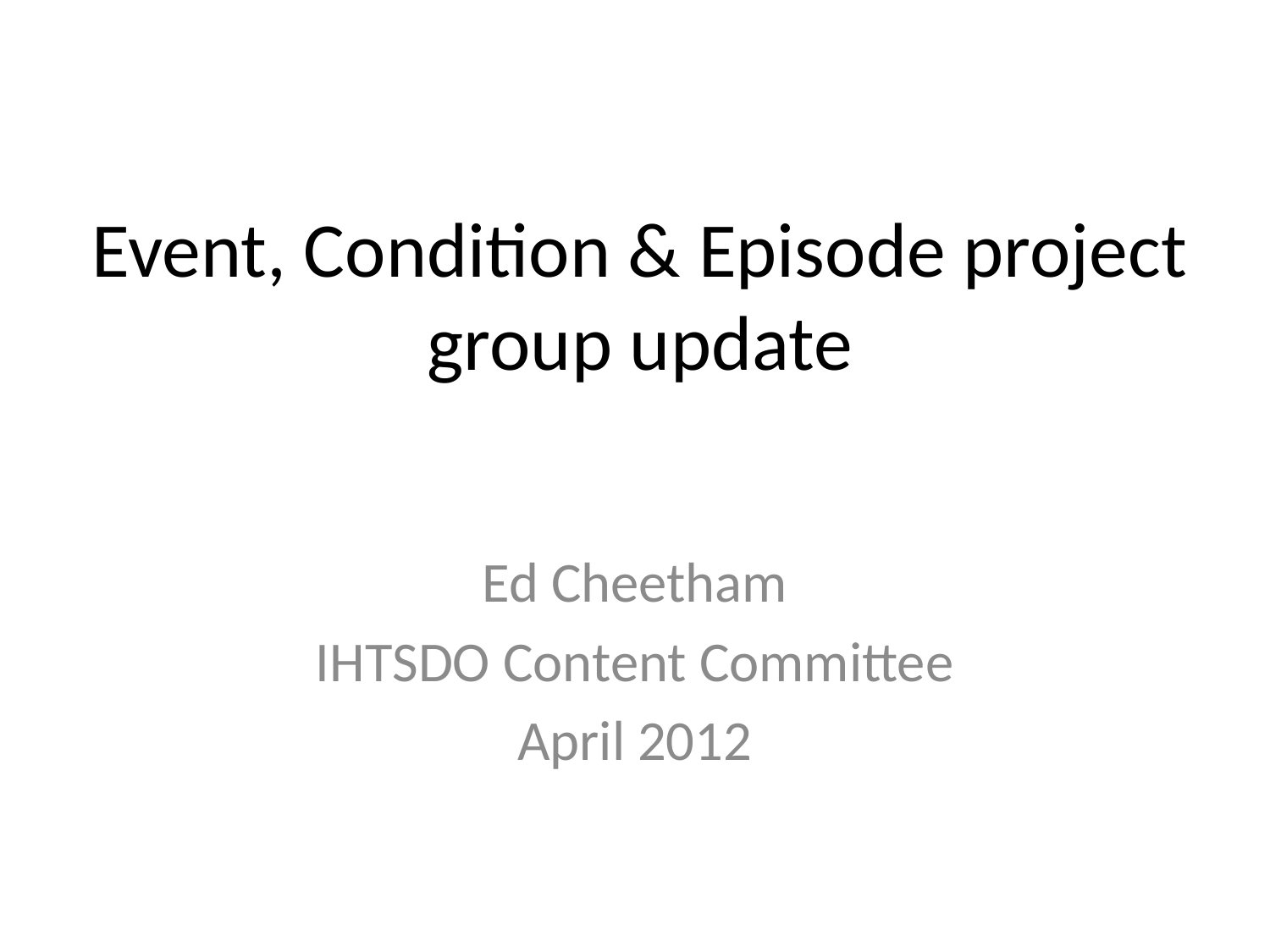

# Event, Condition & Episode project group update
Ed Cheetham
IHTSDO Content Committee
April 2012